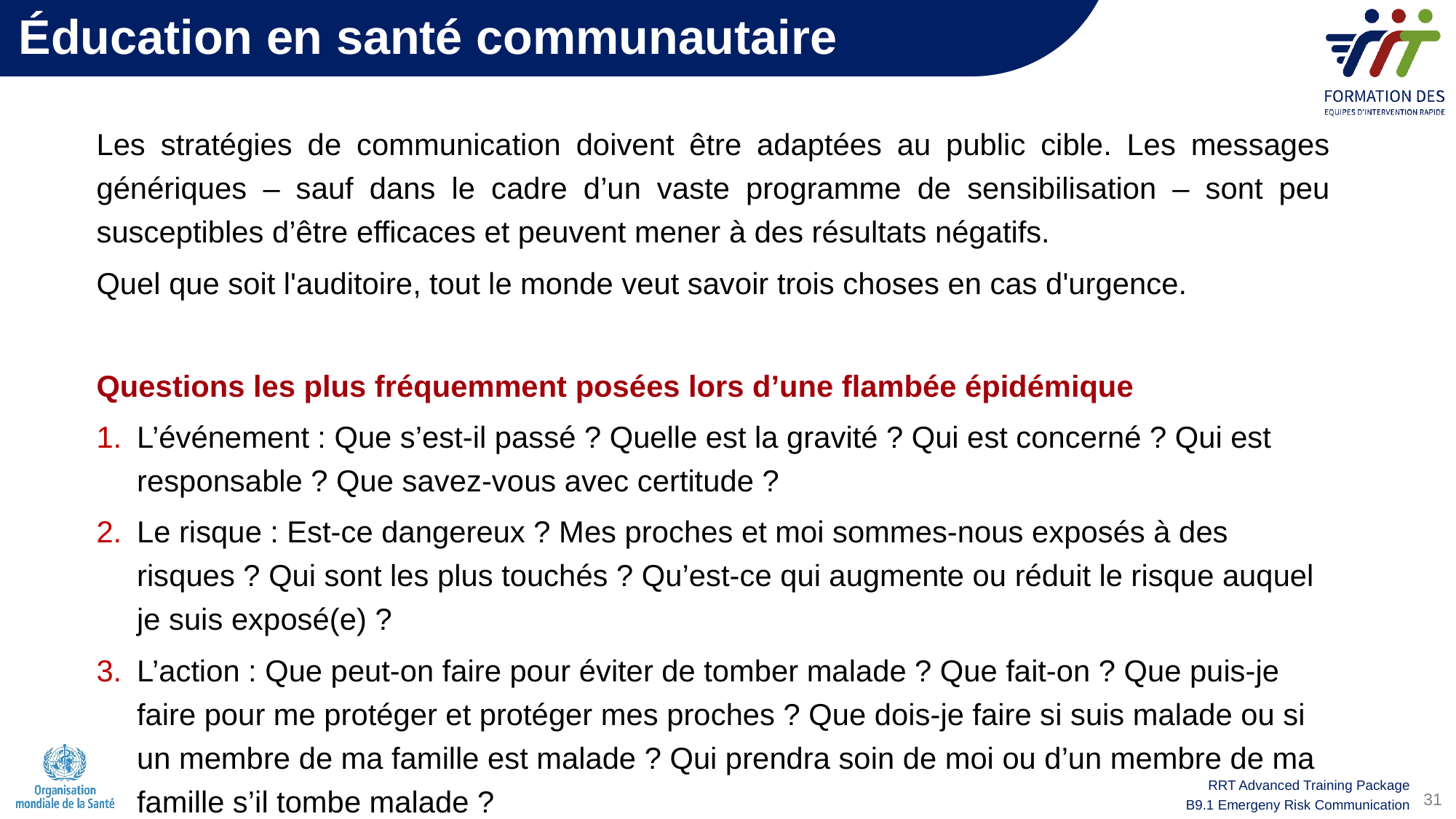

Éducation en santé communautaire
Les stratégies de communication doivent être adaptées au public cible. Les messages génériques – sauf dans le cadre d’un vaste programme de sensibilisation – sont peu susceptibles d’être efficaces et peuvent mener à des résultats négatifs.
Quel que soit l'auditoire, tout le monde veut savoir trois choses en cas d'urgence.

Questions les plus fréquemment posées lors d’une flambée épidémique
L’événement : Que s’est-il passé ? Quelle est la gravité ? Qui est concerné ? Qui est responsable ? Que savez-vous avec certitude ?
Le risque : Est-ce dangereux ? Mes proches et moi sommes-nous exposés à des risques ? Qui sont les plus touchés ? Qu’est-ce qui augmente ou réduit le risque auquel je suis exposé(e) ?
L’action : Que peut-on faire pour éviter de tomber malade ? Que fait-on ? Que puis-je faire pour me protéger et protéger mes proches ? Que dois-je faire si suis malade ou si un membre de ma famille est malade ? Qui prendra soin de moi ou d’un membre de ma famille s’il tombe malade ?